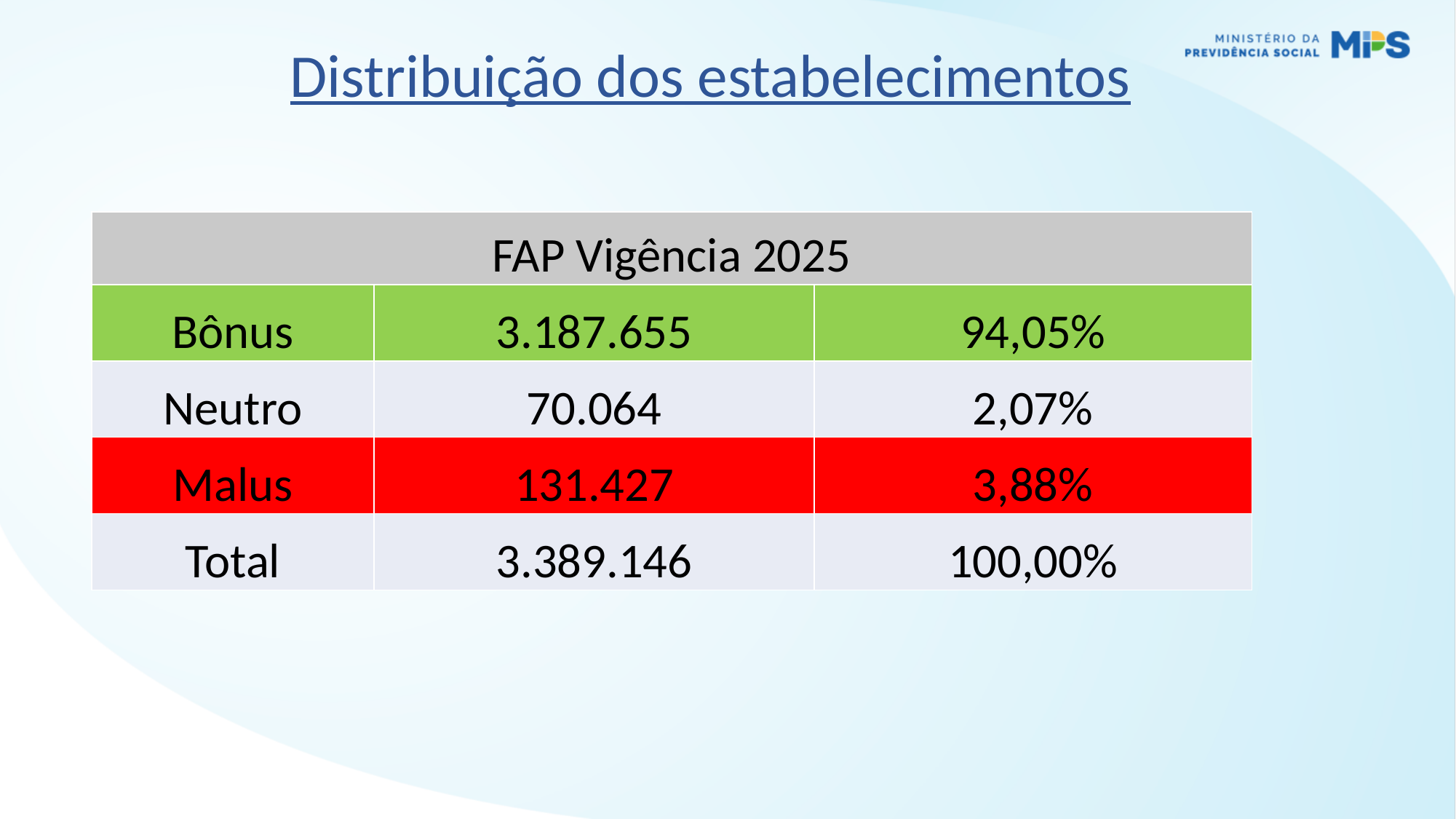

Distribuição dos estabelecimentos
| FAP Vigência 2025 |  |  |
| --- | --- | --- |
| Bônus | 3.187.655 | 94,05% |
| Neutro | 70.064 | 2,07% |
| Malus | 131.427 | 3,88% |
| Total | 3.389.146 | 100,00% |